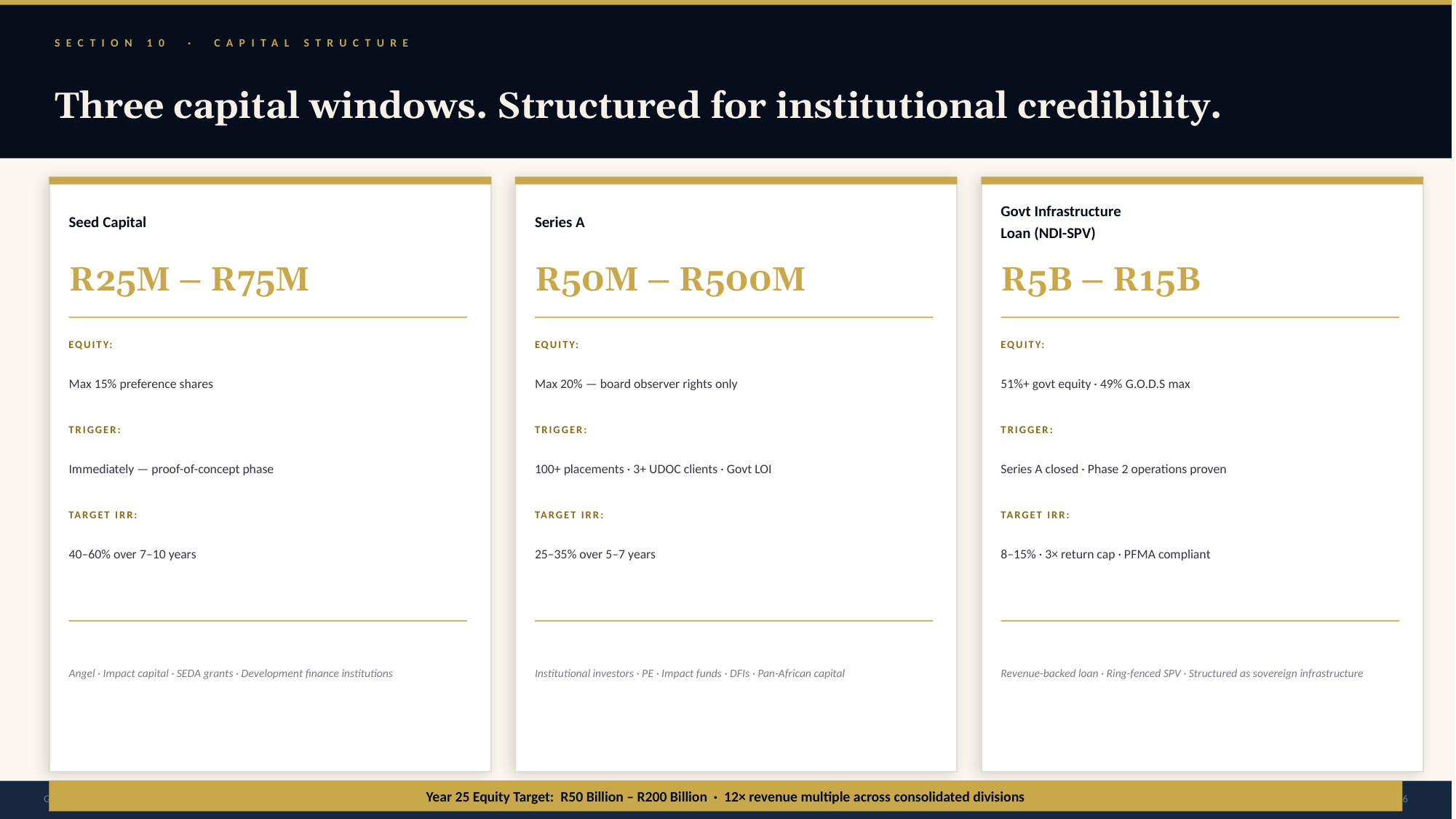

SECTION 10  ·  CAPITAL STRUCTURE
Three capital windows. Structured for institutional credibility.

Seed Capital
Series A
Govt Infrastructure
Loan (NDI-SPV)
R25M – R75M
R50M – R500M
R5B – R15B

EQUITY:
EQUITY:
EQUITY:
Max 15% preference shares
Max 20% — board observer rights only
51%+ govt equity · 49% G.O.D.S max
TRIGGER:
TRIGGER:
TRIGGER:
Immediately — proof-of-concept phase
100+ placements · 3+ UDOC clients · Govt LOI
Series A closed · Phase 2 operations proven
TARGET IRR:
TARGET IRR:
TARGET IRR:
40–60% over 7–10 years
25–35% over 5–7 years
8–15% · 3× return cap · PFMA compliant

Angel · Impact capital · SEDA grants · Development finance institutions
Institutional investors · PE · Impact funds · DFIs · Pan-African capital
Revenue-backed loan · Ring-fenced SPV · Structured as sovereign infrastructure

Year 25 Equity Target:  R50 Billion – R200 Billion  ·  12× revenue multiple across consolidated divisions
INSTITUTIONAL DECK  ·  CONFIDENTIAL  ·  2026
G.O.D.S  —  GOOD ORDERLY DIRECTIONAL SYSTEMS